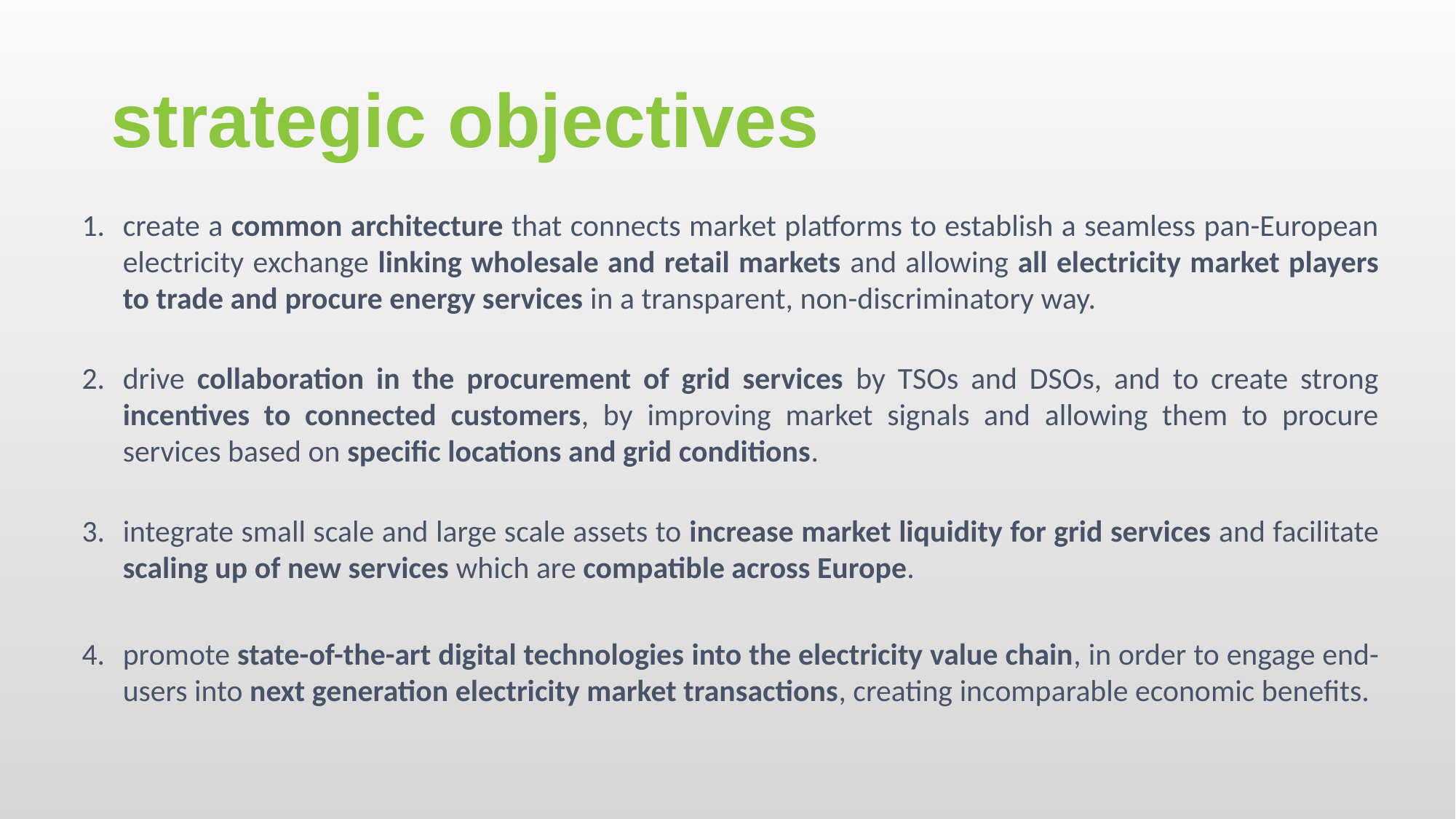

# strategic objectives

create a common architecture that connects market platforms to establish a seamless pan-European electricity exchange linking wholesale and retail markets and allowing all electricity market players to trade and procure energy services in a transparent, non-discriminatory way.

drive collaboration in the procurement of grid services by TSOs and DSOs, and to create strong incentives to connected customers, by improving market signals and allowing them to procure services based on specific locations and grid conditions.

integrate small scale and large scale assets to increase market liquidity for grid services and facilitate scaling up of new services which are compatible across Europe.

promote state-of-the-art digital technologies into the electricity value chain, in order to engage end-users into next generation electricity market transactions, creating incomparable economic benefits.